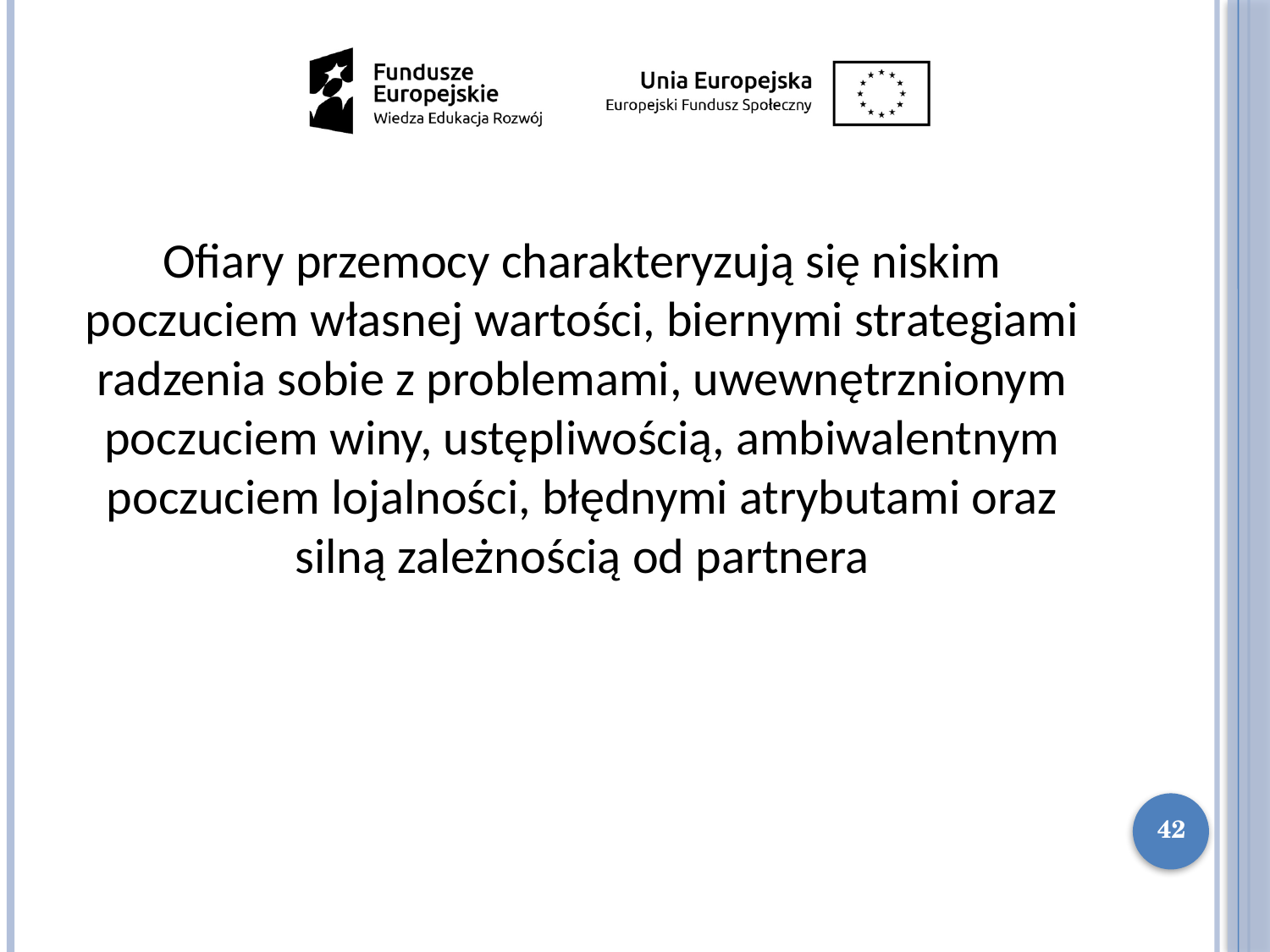

Ofiary przemocy charakteryzują się niskim poczuciem własnej wartości, biernymi strategiami radzenia sobie z problemami, uwewnętrznionym poczuciem winy, ustępliwością, ambiwalentnym poczuciem lojalności, błędnymi atrybutami oraz silną zależnością od partnera
42